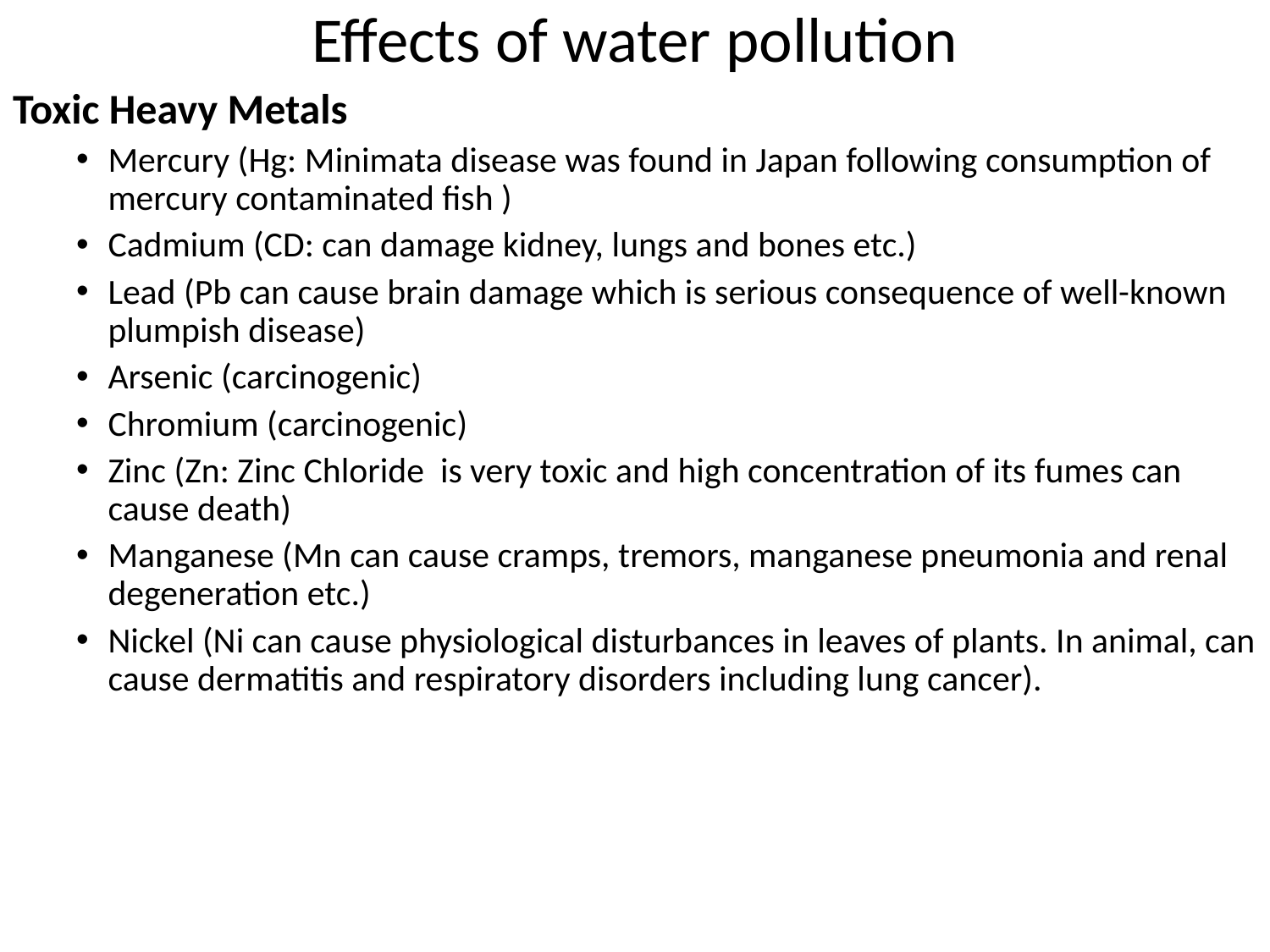

# Effects of water pollution
Toxic Heavy Metals
Mercury (Hg: Minimata disease was found in Japan following consumption of mercury contaminated fish )
Cadmium (CD: can damage kidney, lungs and bones etc.)
Lead (Pb can cause brain damage which is serious consequence of well-known plumpish disease)
Arsenic (carcinogenic)
Chromium (carcinogenic)
Zinc (Zn: Zinc Chloride  is very toxic and high concentration of its fumes can cause death)
Manganese (Mn can cause cramps, tremors, manganese pneumonia and renal degeneration etc.)
Nickel (Ni can cause physiological disturbances in leaves of plants. In animal, can cause dermatitis and respiratory disorders including lung cancer).